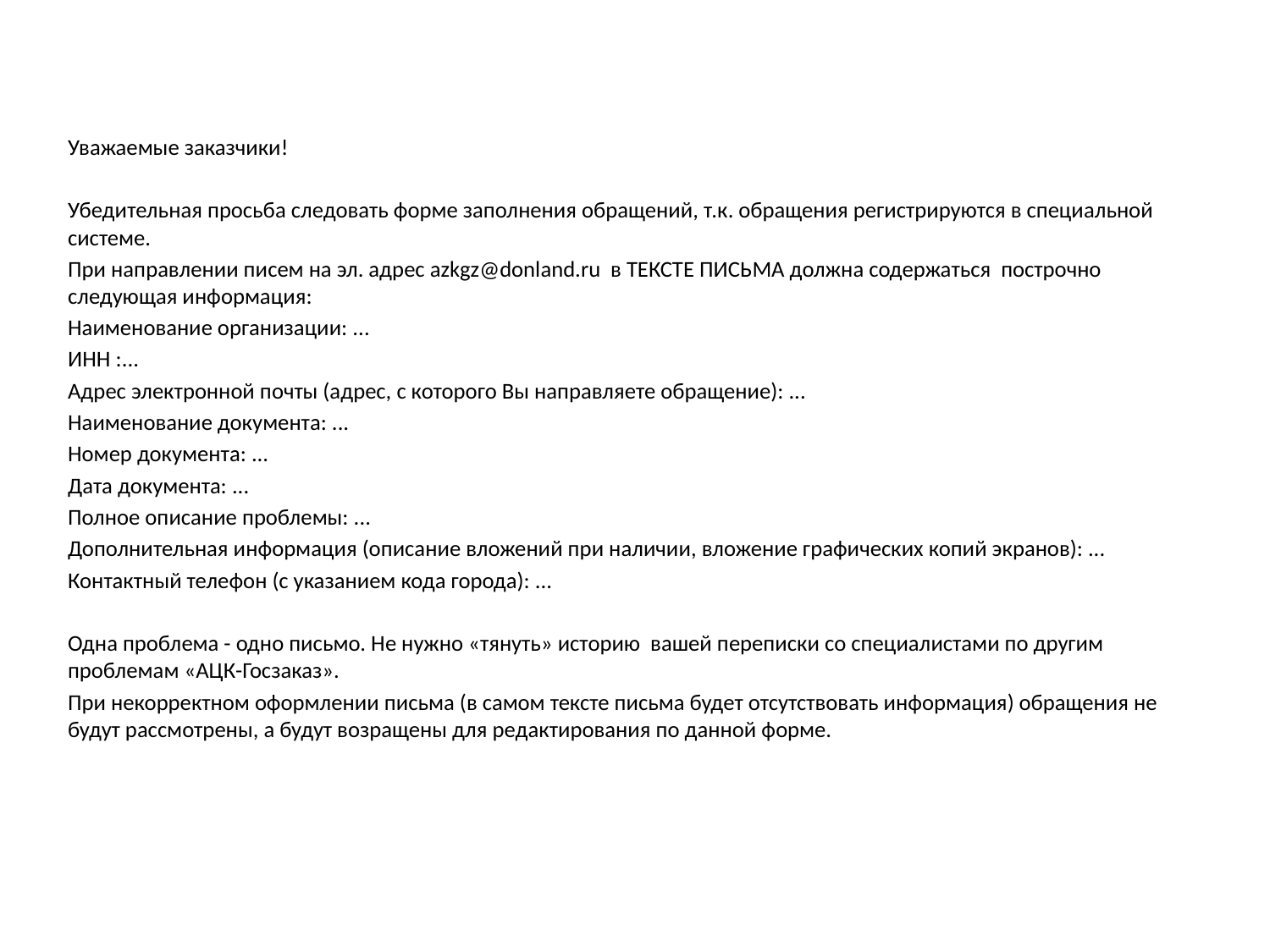

Уважаемые заказчики!

Убедительная просьба следовать форме заполнения обращений, т.к. обращения регистрируются в специальной системе.
При направлении писем на эл. адрес azkgz@donland.ru  в ТЕКСТЕ ПИСЬМА должна содержаться  построчно следующая информация:
Наименование организации: ...
ИНН :...
Адрес электронной почты (адрес, с которого Вы направляете обращение): ...
Наименование документа: ...
Номер документа: ...
Дата документа: ...
Полное описание проблемы: ...
Дополнительная информация (описание вложений при наличии, вложение графических копий экранов): ...
Контактный телефон (с указанием кода города): ...

Одна проблема - одно письмо. Не нужно «тянуть» историю  вашей переписки со специалистами по другим проблемам «АЦК-Госзаказ».
При некорректном оформлении письма (в самом тексте письма будет отсутствовать информация) обращения не будут рассмотрены, а будут возращены для редактирования по данной форме.